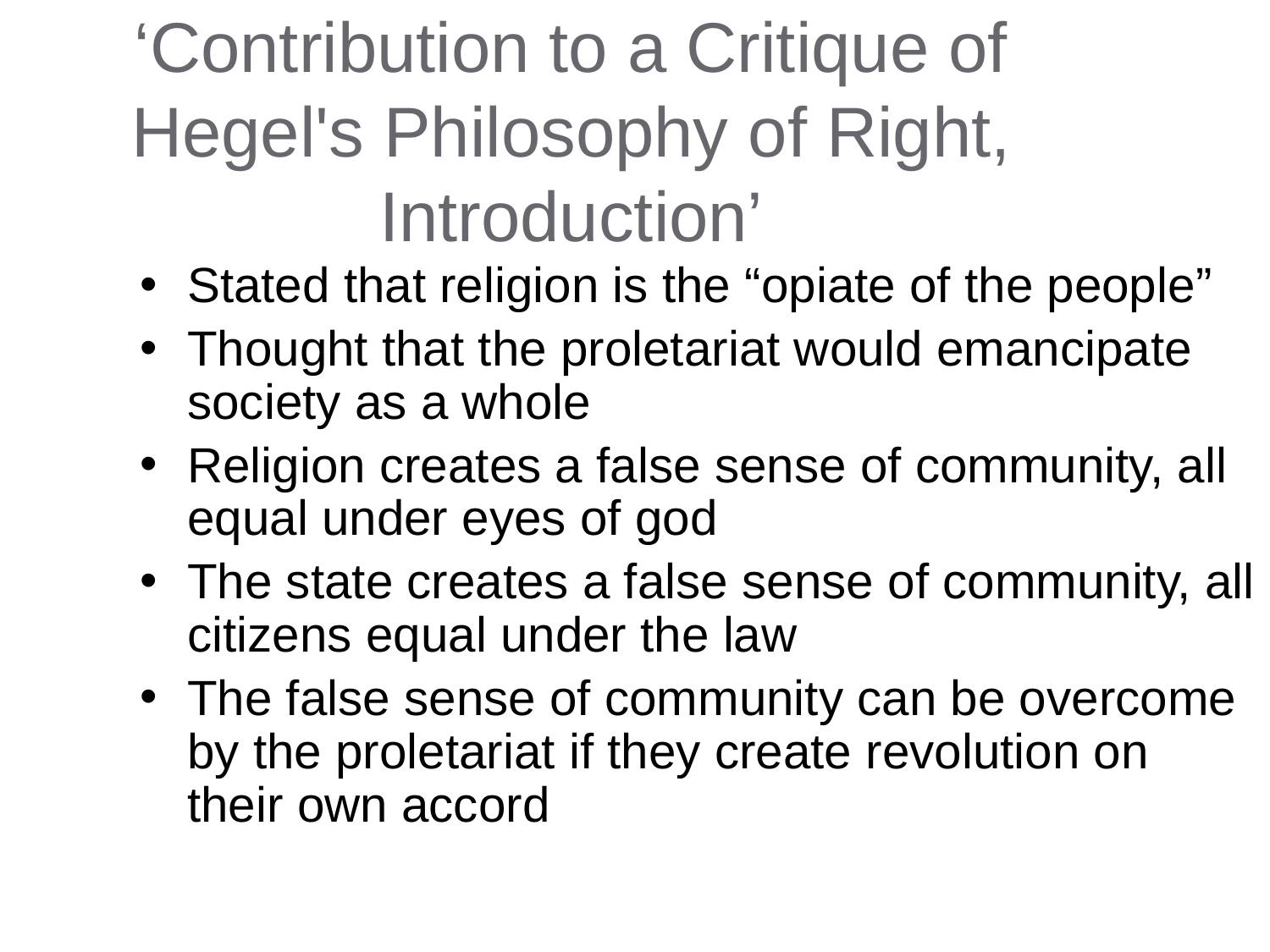

‘Contribution to a Critique of Hegel's Philosophy of Right, Introduction’
Stated that religion is the “opiate of the people”
Thought that the proletariat would emancipate society as a whole
Religion creates a false sense of community, all equal under eyes of god
The state creates a false sense of community, all citizens equal under the law
The false sense of community can be overcome by the proletariat if they create revolution on their own accord